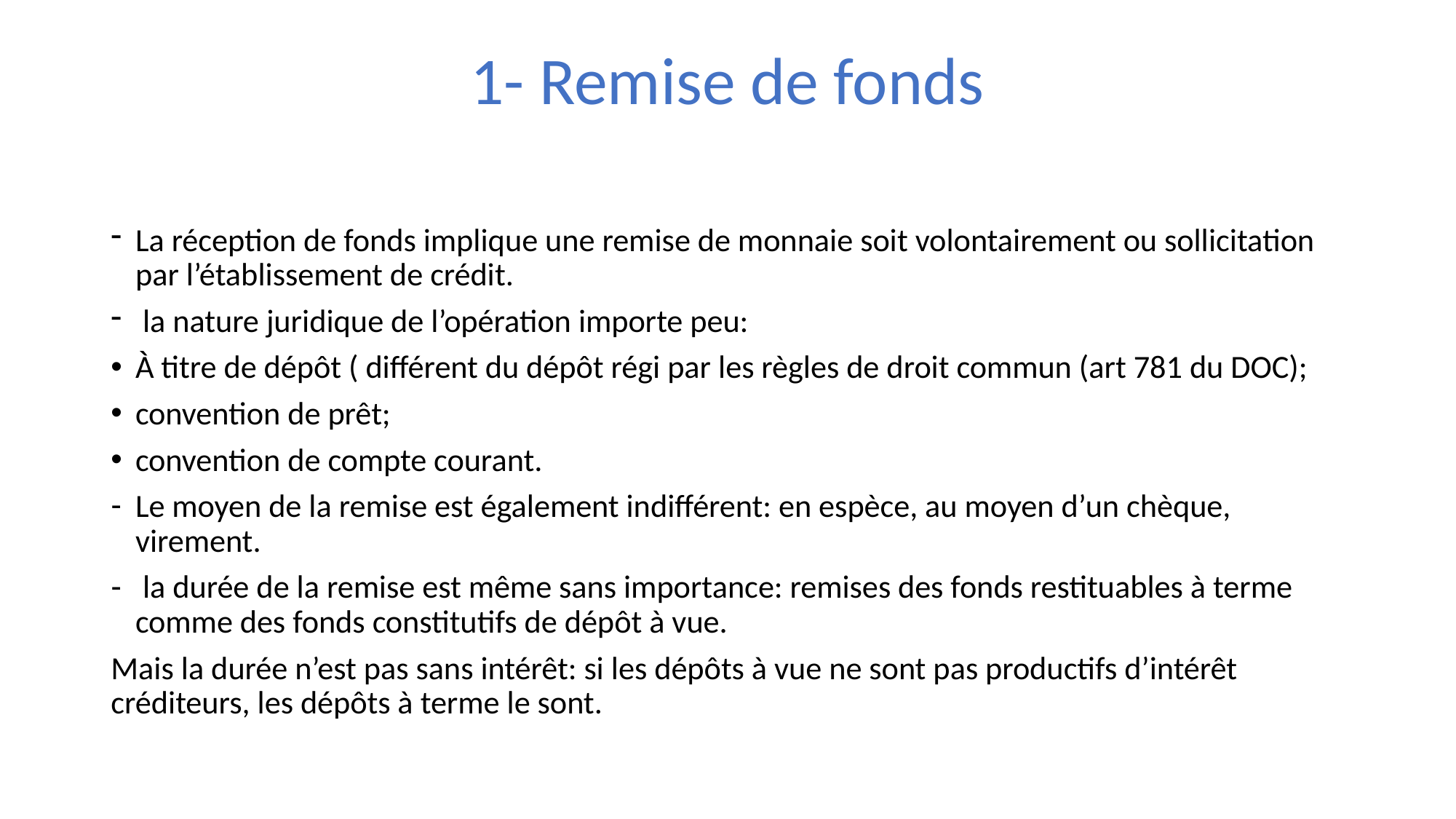

# 1- Remise de fonds
La réception de fonds implique une remise de monnaie soit volontairement ou sollicitation par l’établissement de crédit.
 la nature juridique de l’opération importe peu:
À titre de dépôt ( différent du dépôt régi par les règles de droit commun (art 781 du DOC);
convention de prêt;
convention de compte courant.
Le moyen de la remise est également indifférent: en espèce, au moyen d’un chèque, virement.
 la durée de la remise est même sans importance: remises des fonds restituables à terme comme des fonds constitutifs de dépôt à vue.
Mais la durée n’est pas sans intérêt: si les dépôts à vue ne sont pas productifs d’intérêt créditeurs, les dépôts à terme le sont.